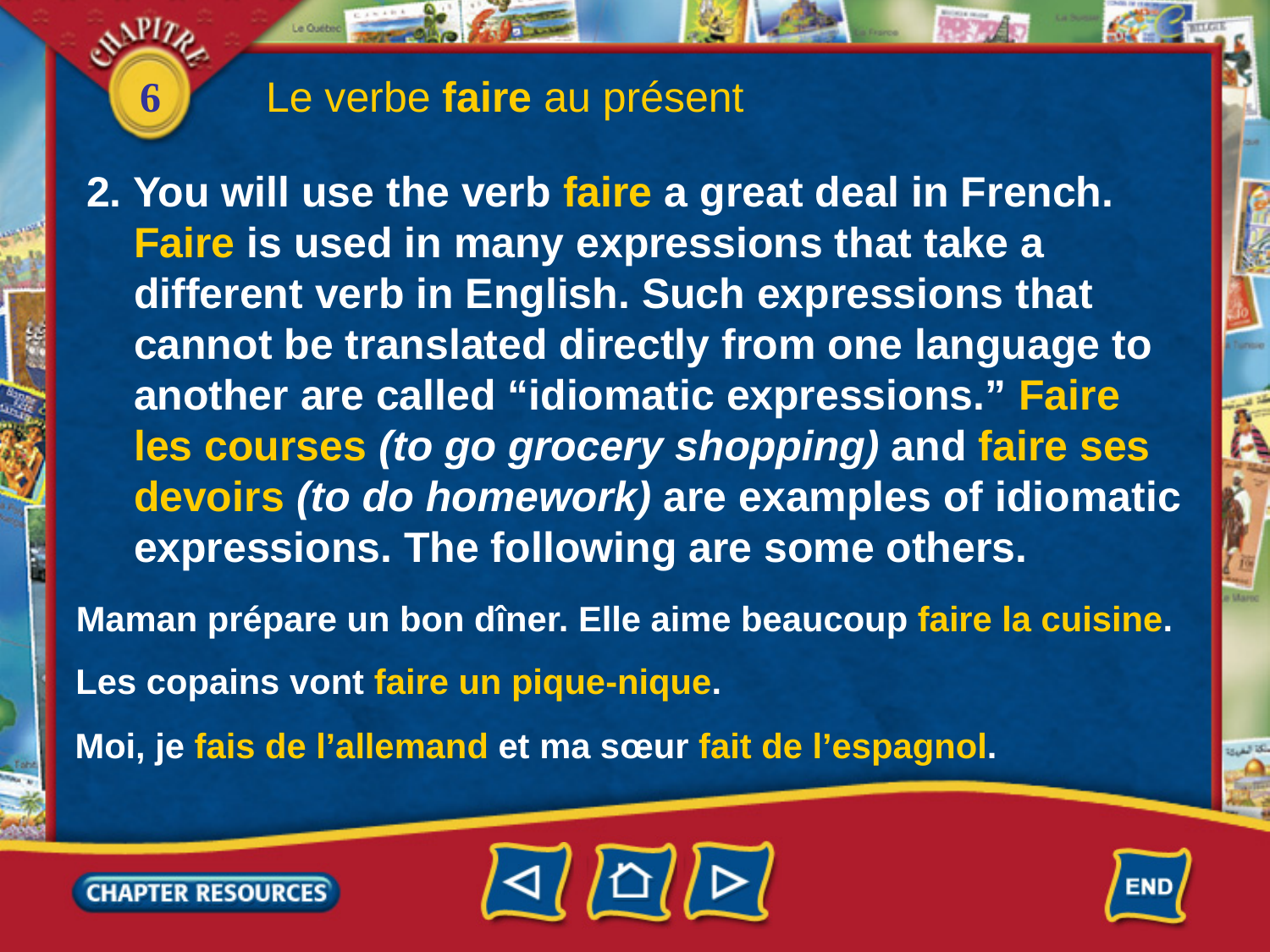

Le verbe faire au présent
2. You will use the verb faire a great deal in French.
    Faire is used in many expressions that take a
    different verb in English. Such expressions that
    cannot be translated directly from one language to
    another are called “idiomatic expressions.” Faire
    les courses (to go grocery shopping) and faire ses
    devoirs (to do homework) are examples of idiomatic
    expressions. The following are some others.
Maman prépare un bon dîner. Elle aime beaucoup faire la cuisine.
Les copains vont faire un pique-nique.
Moi, je fais de l’allemand et ma sœur fait de l’espagnol.